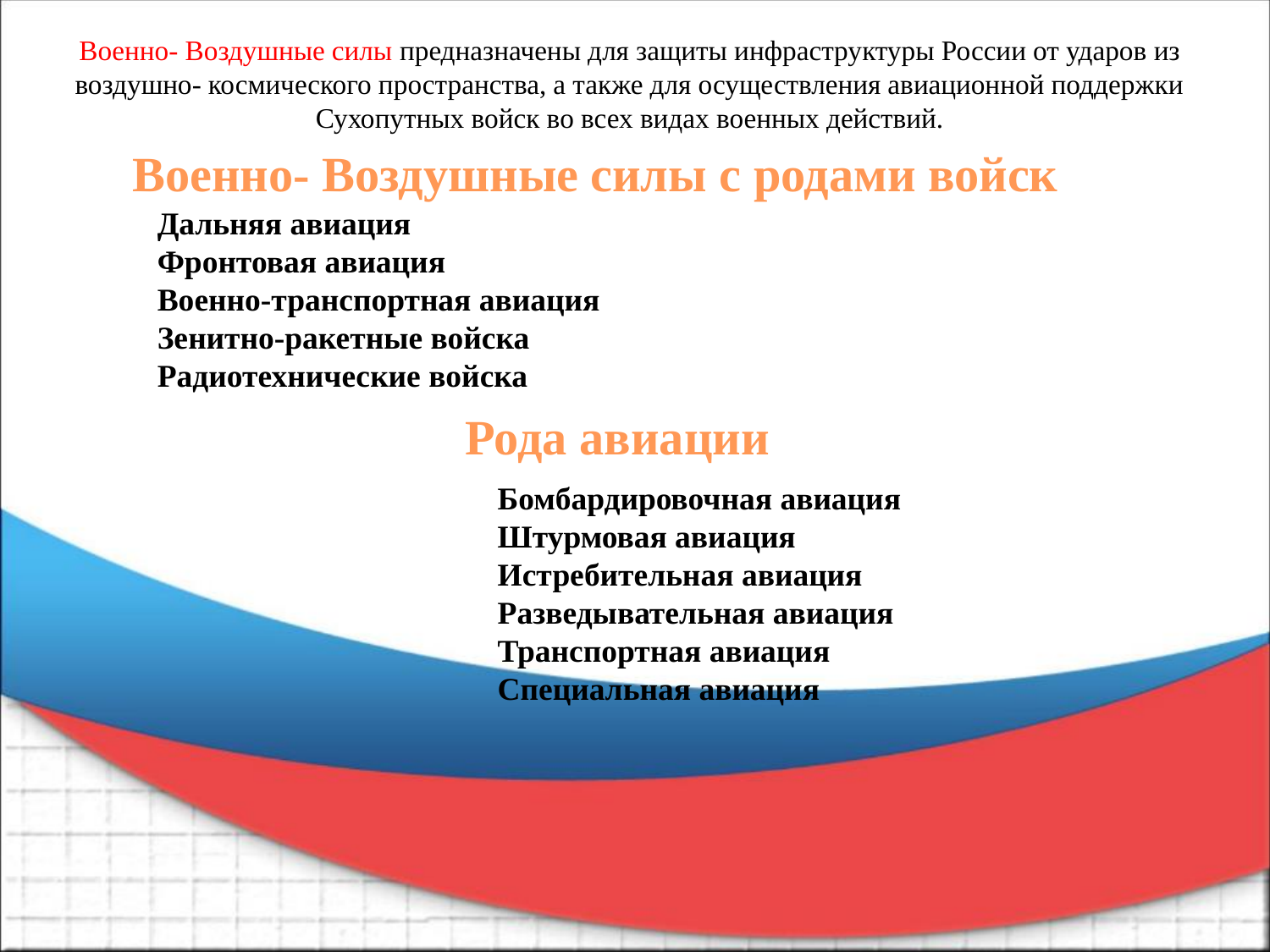

Военно- Воздушные силы предназначены для защиты инфраструктуры России от ударов из воздушно- космического пространства, а также для осуществления авиационной поддержки Сухопутных войск во всех видах военных действий.
Военно- Воздушные силы с родами войск

Дальняя авиация
Фронтовая авиация
Военно-транспортная авиация
Зенитно-ракетные войска
Радиотехнические войска
Рода авиации
Бомбардировочная авиация
Штурмовая авиация
Истребительная авиация
Разведывательная авиация
Транспортная авиация
Специальная авиация